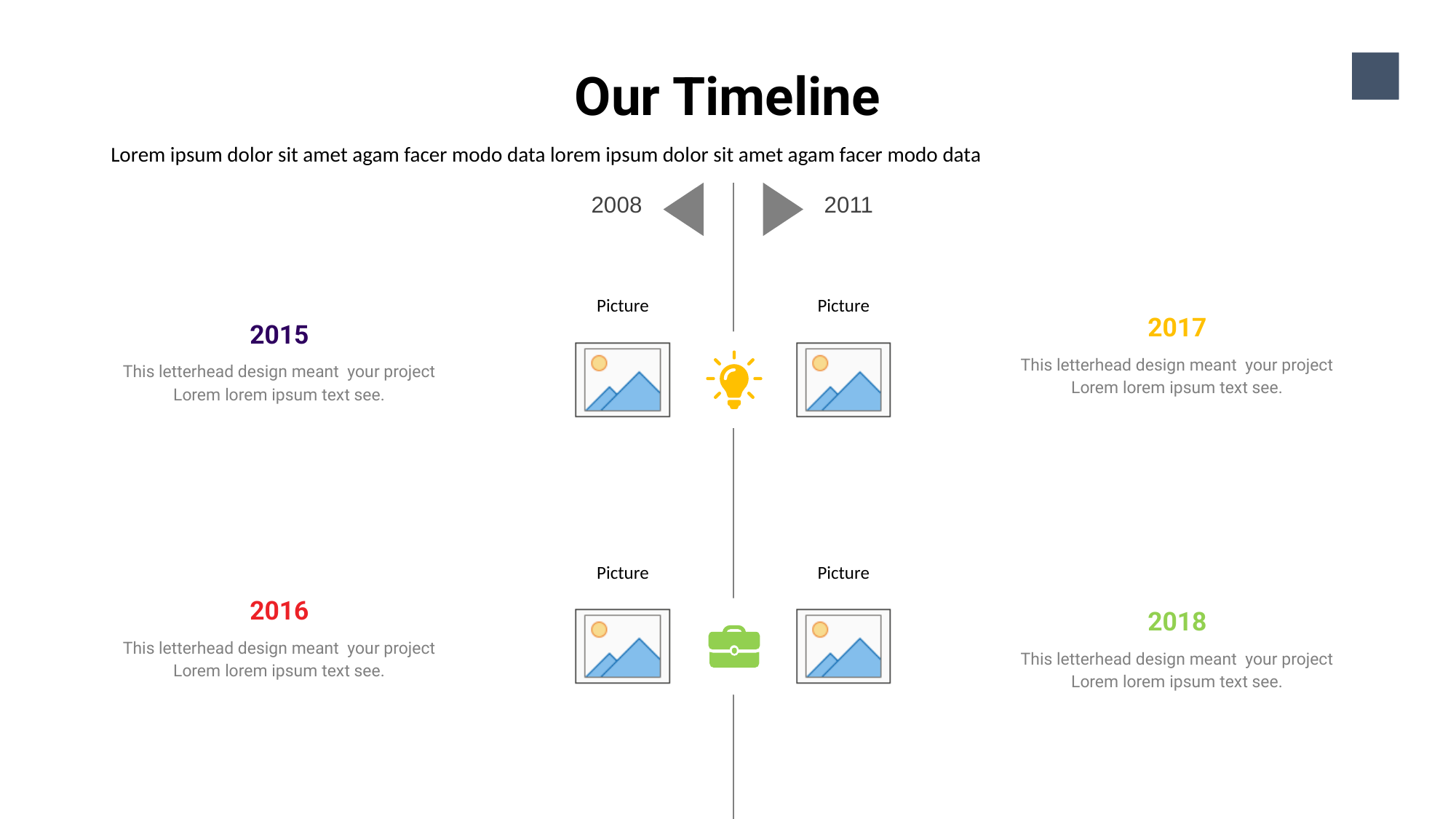

Our Timeline
15
Lorem ipsum dolor sit amet agam facer modo data lorem ipsum dolor sit amet agam facer modo data

2008
2011

2017
This letterhead design meant  your project Lorem lorem ipsum text see.
2015
This letterhead design meant  your project Lorem lorem ipsum text see.

2016
This letterhead design meant  your project Lorem lorem ipsum text see.
2018
This letterhead design meant  your project Lorem lorem ipsum text see.